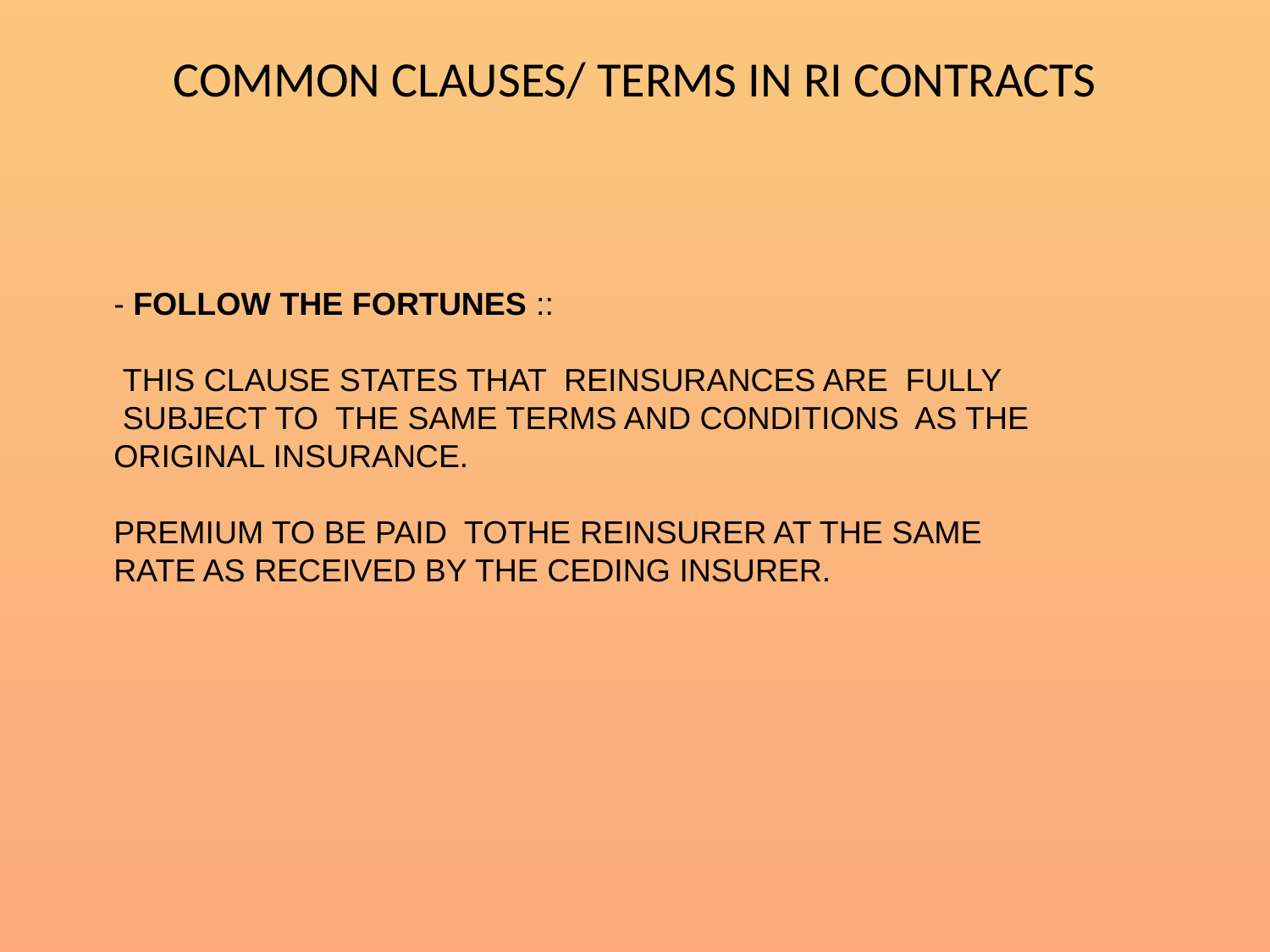

# COMMON CLAUSES/ TERMS IN RI CONTRACTS

- FOLLOW THE FORTUNES ::

 THIS CLAUSE STATES THAT  REINSURANCES ARE  FULLY
 SUBJECT TO  THE SAME TERMS AND CONDITIONS  AS THE
ORIGINAL INSURANCE.

PREMIUM TO BE PAID  TOTHE REINSURER AT THE SAME
RATE AS RECEIVED BY THE CEDING INSURER.